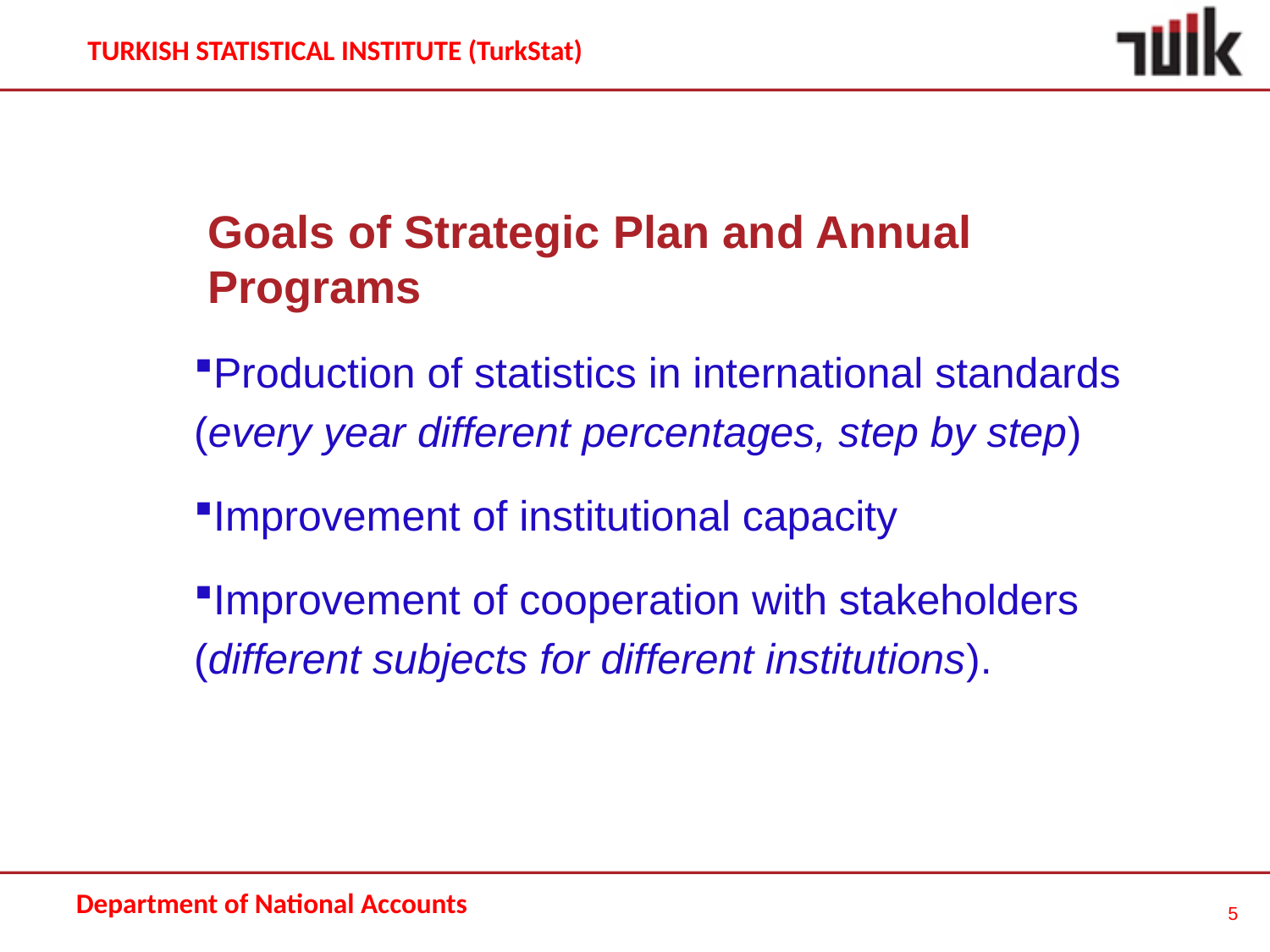

Goals of Strategic Plan and Annual Programs

Production of statistics in international standards
(every year different percentages, step by step)

Improvement of institutional capacity

Improvement of cooperation with stakeholders
(different subjects for different institutions).
5